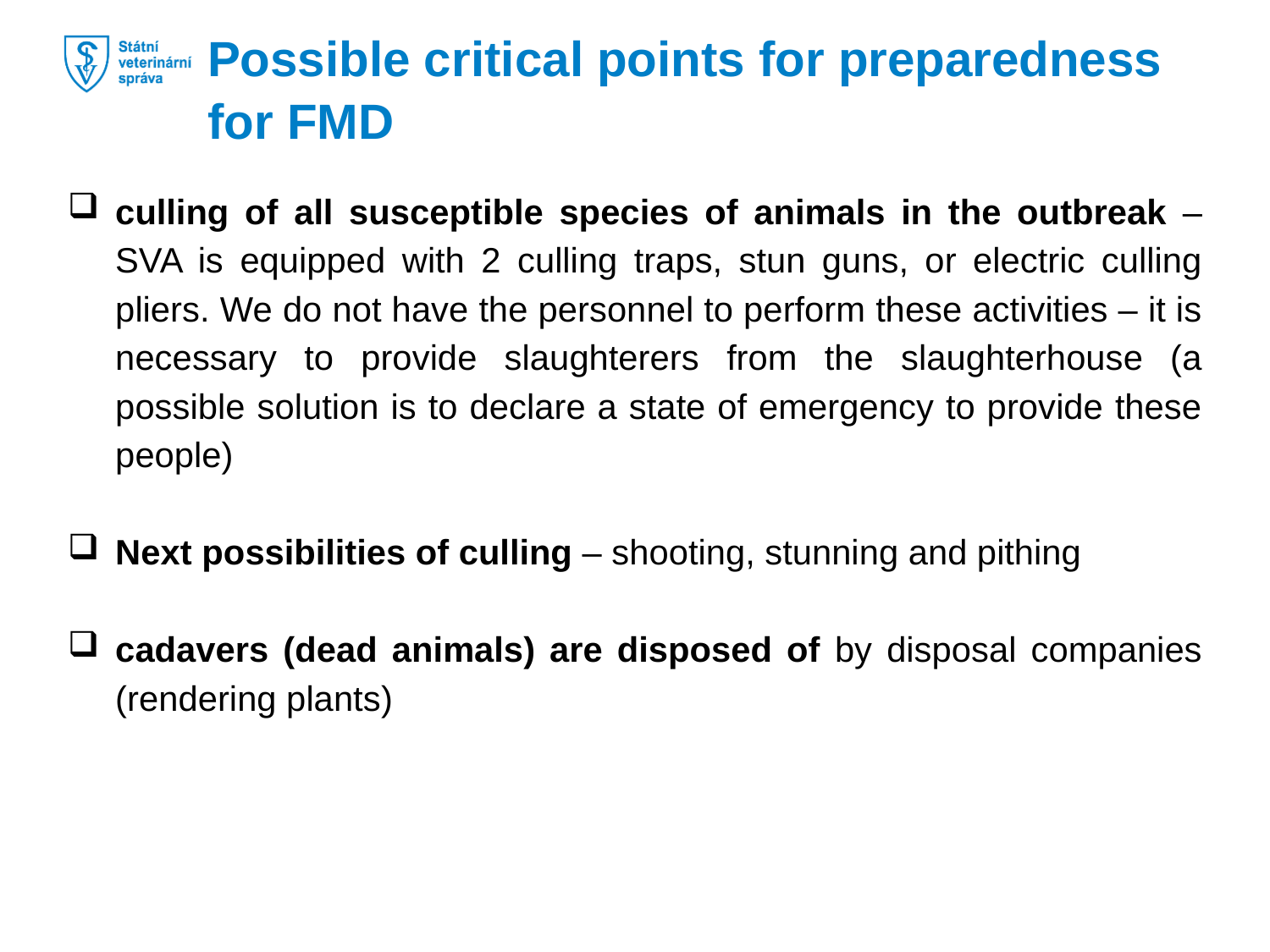

Possible critical points for preparedness for FMD
culling of all susceptible species of animals in the outbreak – SVA is equipped with 2 culling traps, stun guns, or electric culling pliers. We do not have the personnel to perform these activities – it is necessary to provide slaughterers from the slaughterhouse (a possible solution is to declare a state of emergency to provide these people)

Next possibilities of culling – shooting, stunning and pithing

cadavers (dead animals) are disposed of by disposal companies (rendering plants)